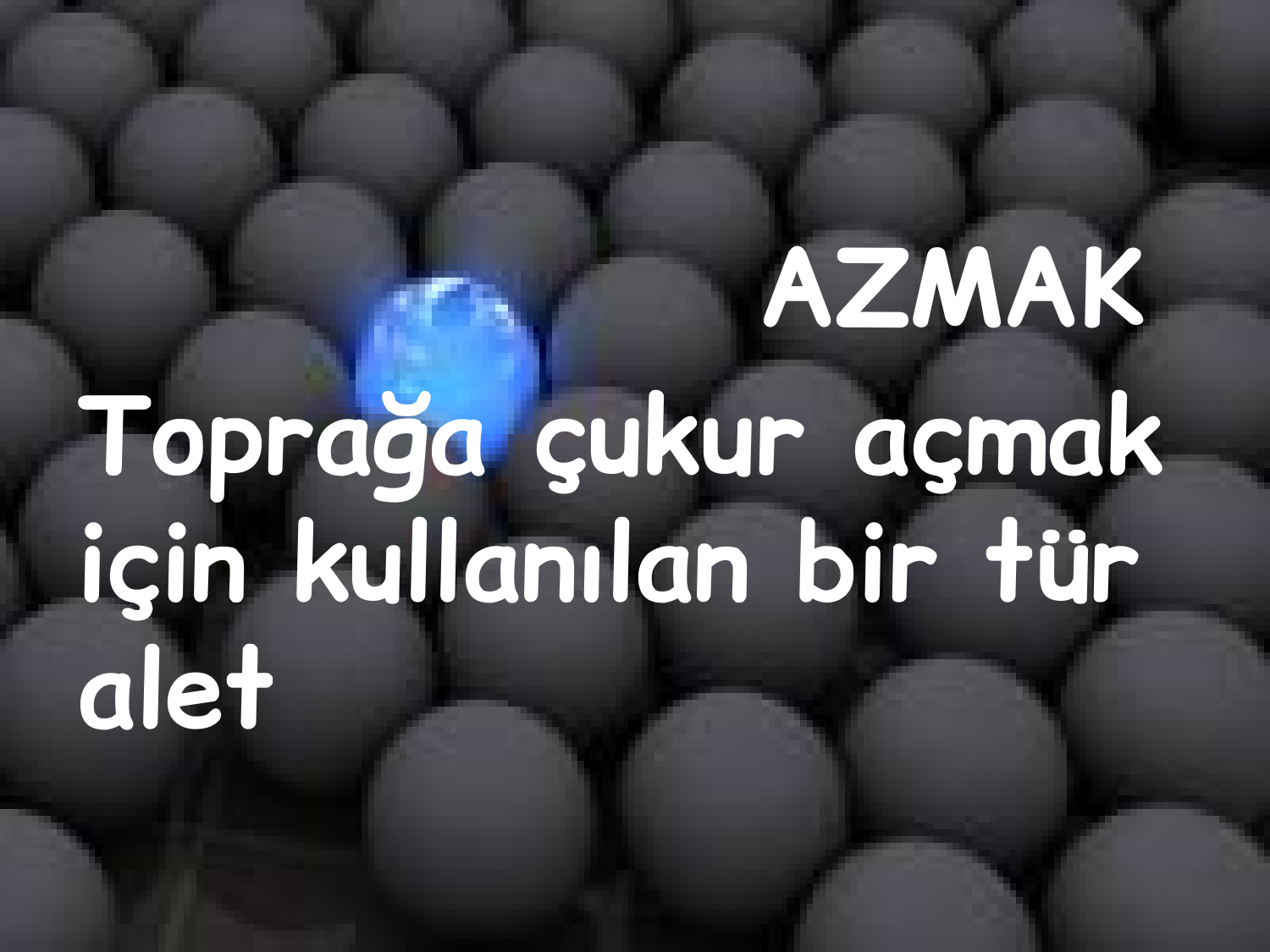

#
                                    		 AZMAK
Toprağa çukur açmak için kullanılan bir tür alet